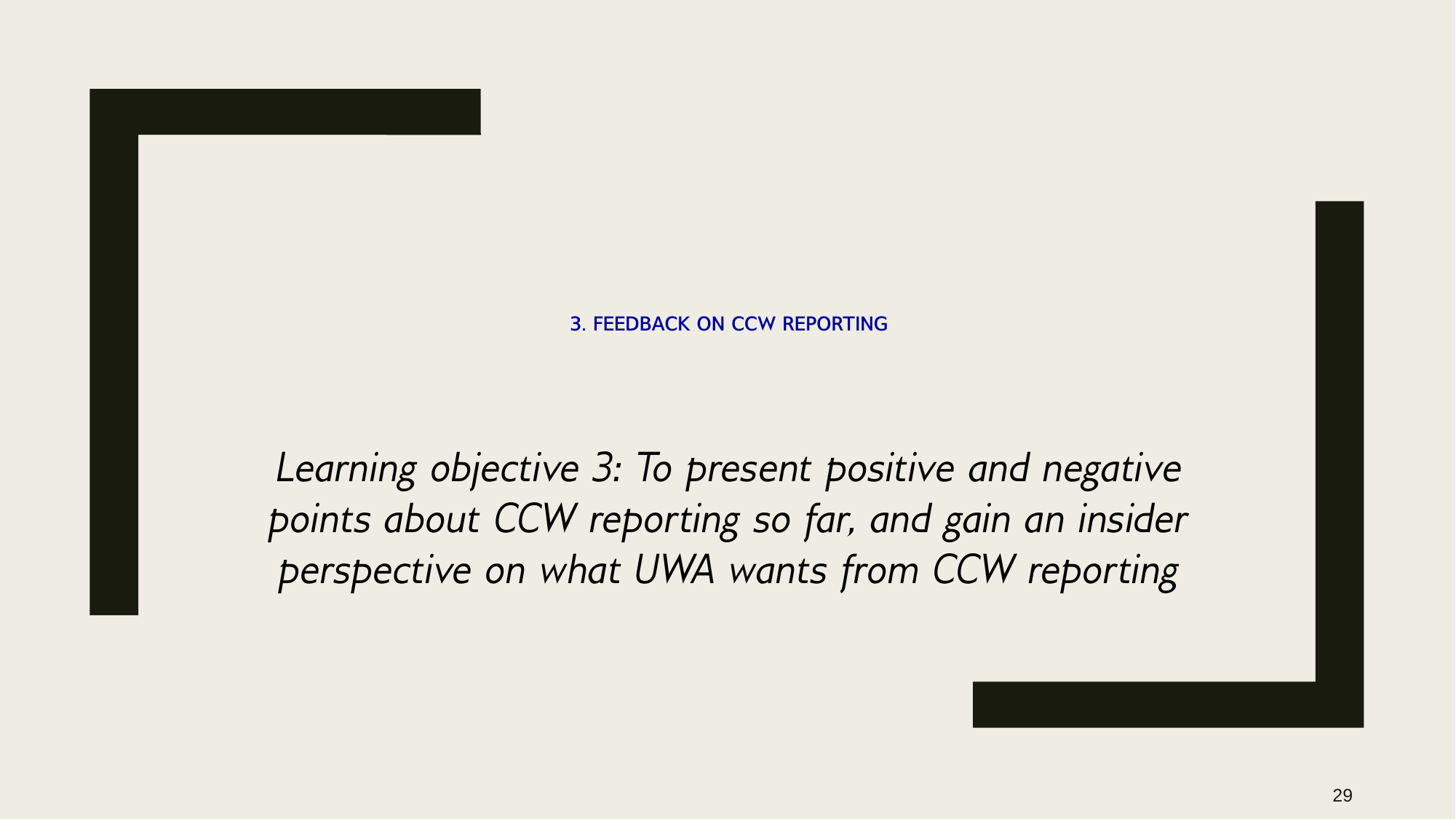

# 3. FEEDBACK ON ccw reporting
Learning objective 3: To present positive and negative points about CCW reporting so far, and gain an insider perspective on what UWA wants from CCW reporting

29